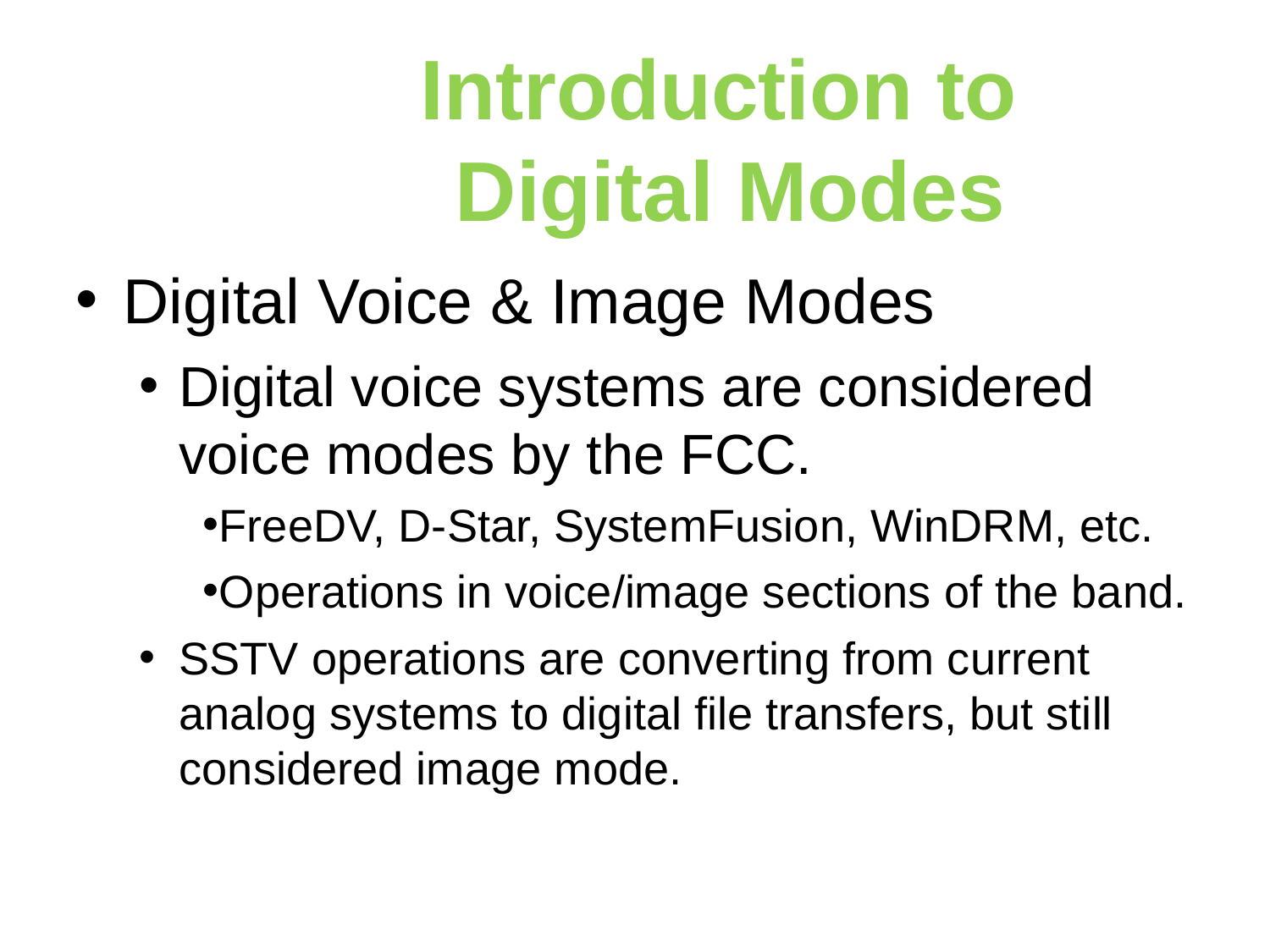

Introduction to
Digital Modes
Digital Voice & Image Modes
Digital voice systems are considered voice modes by the FCC.
FreeDV, D-Star, SystemFusion, WinDRM, etc.
Operations in voice/image sections of the band.
SSTV operations are converting from current analog systems to digital file transfers, but still considered image mode.